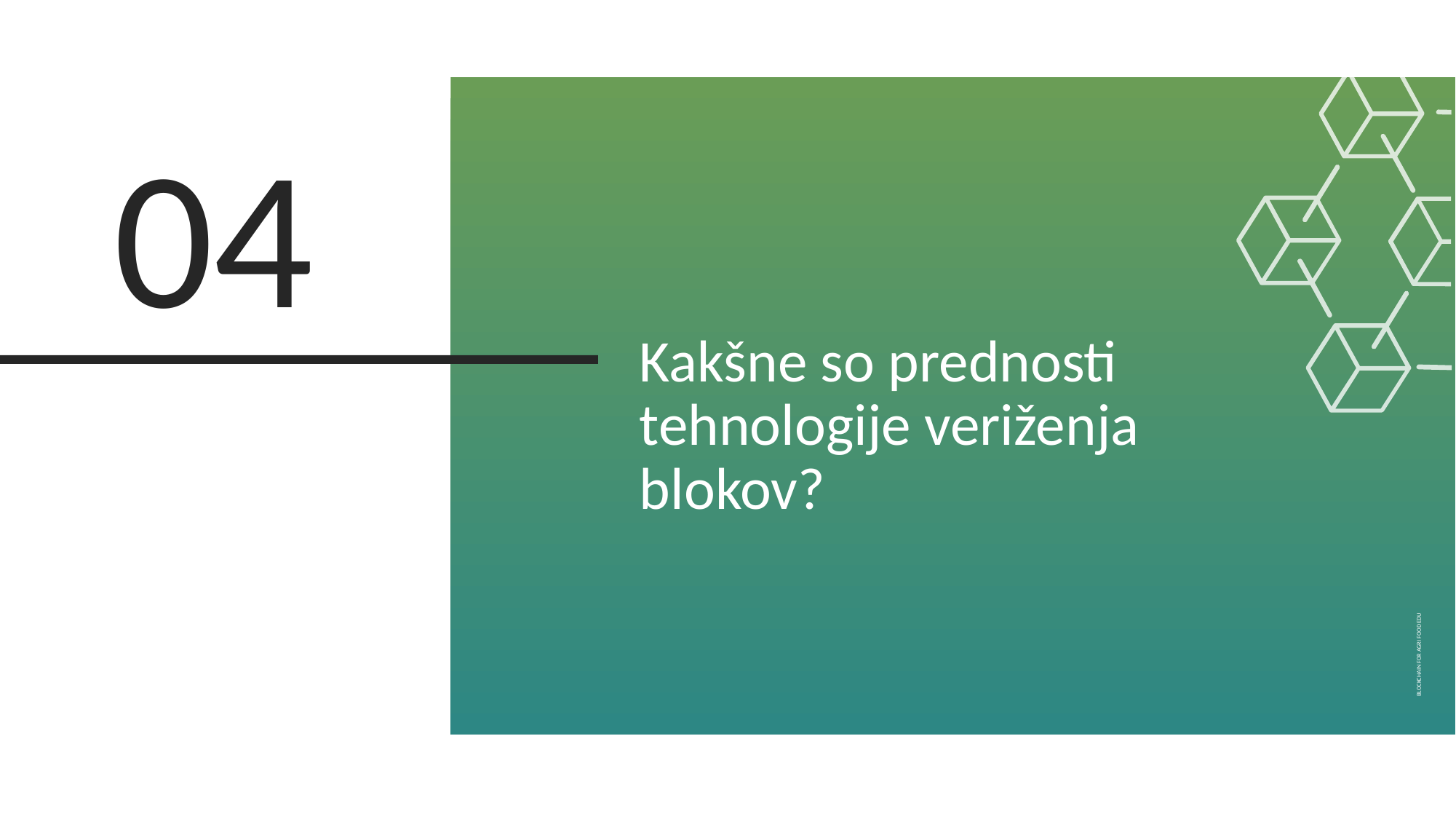

04
Kakšne so prednosti tehnologije veriženja blokov?